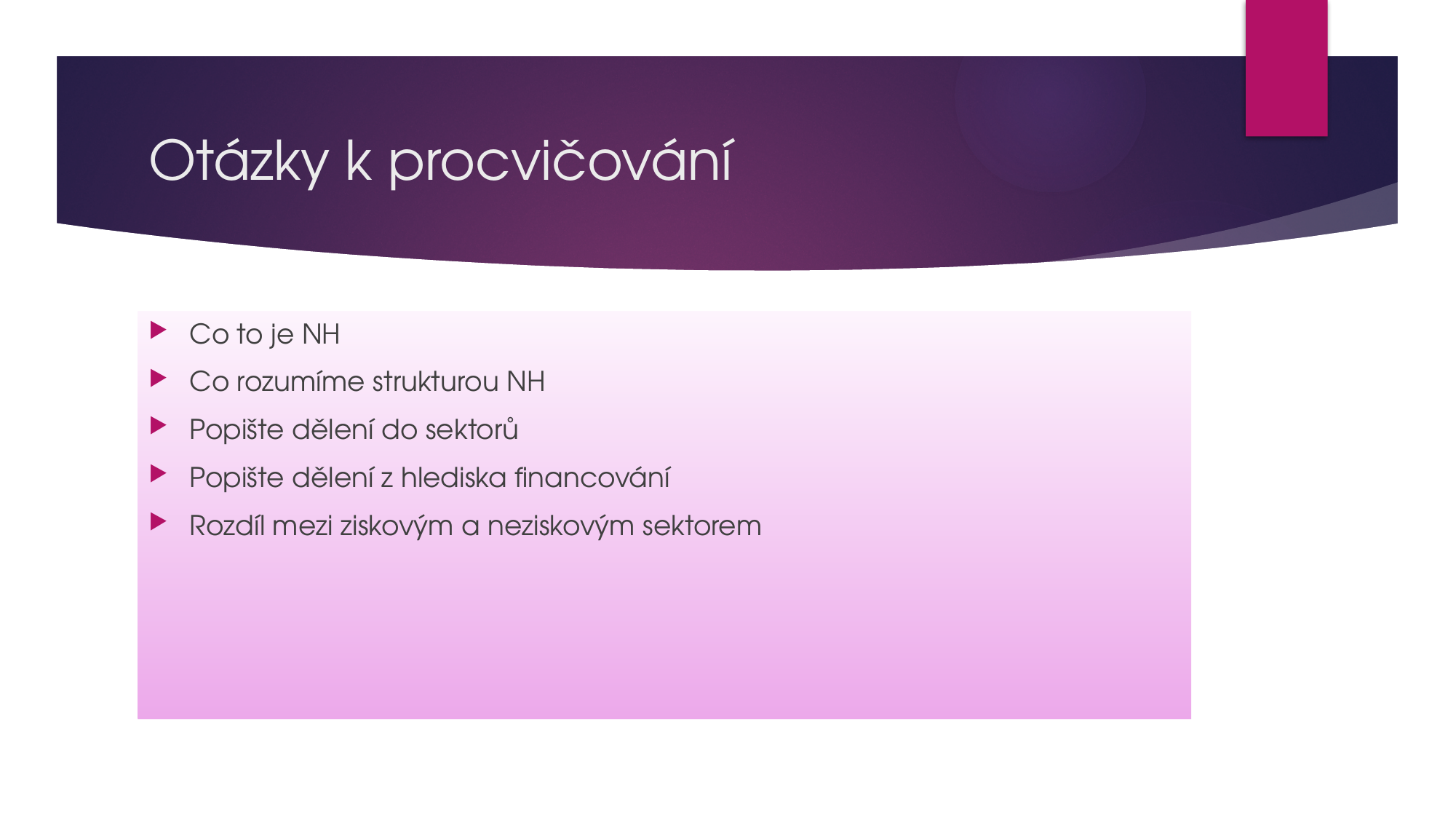

# Otázky k procvičování
Co to je NH
Co rozumíme strukturou NH
Popište dělení do sektorů
Popište dělení z hlediska financování
Rozdíl mezi ziskovým a neziskovým sektorem